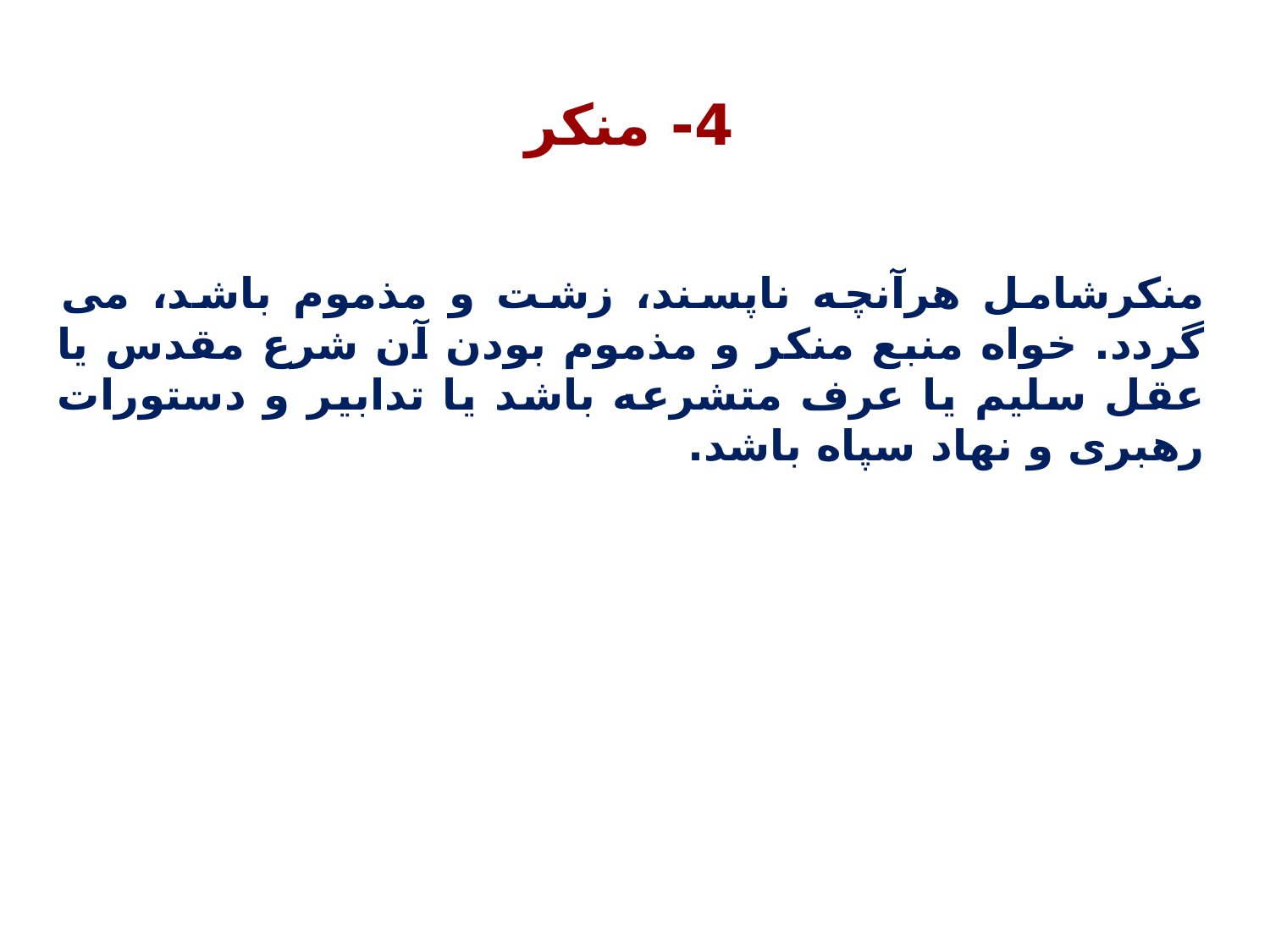

4- منکر

منکرشامل هرآنچه ناپسند، زشت و مذموم باشد، می گردد. خواه منبع منکر و مذموم بودن آن شرع مقدس یا عقل سلیم یا عرف متشرعه باشد یا تدابیر و دستورات رهبری و نهاد سپاه باشد.